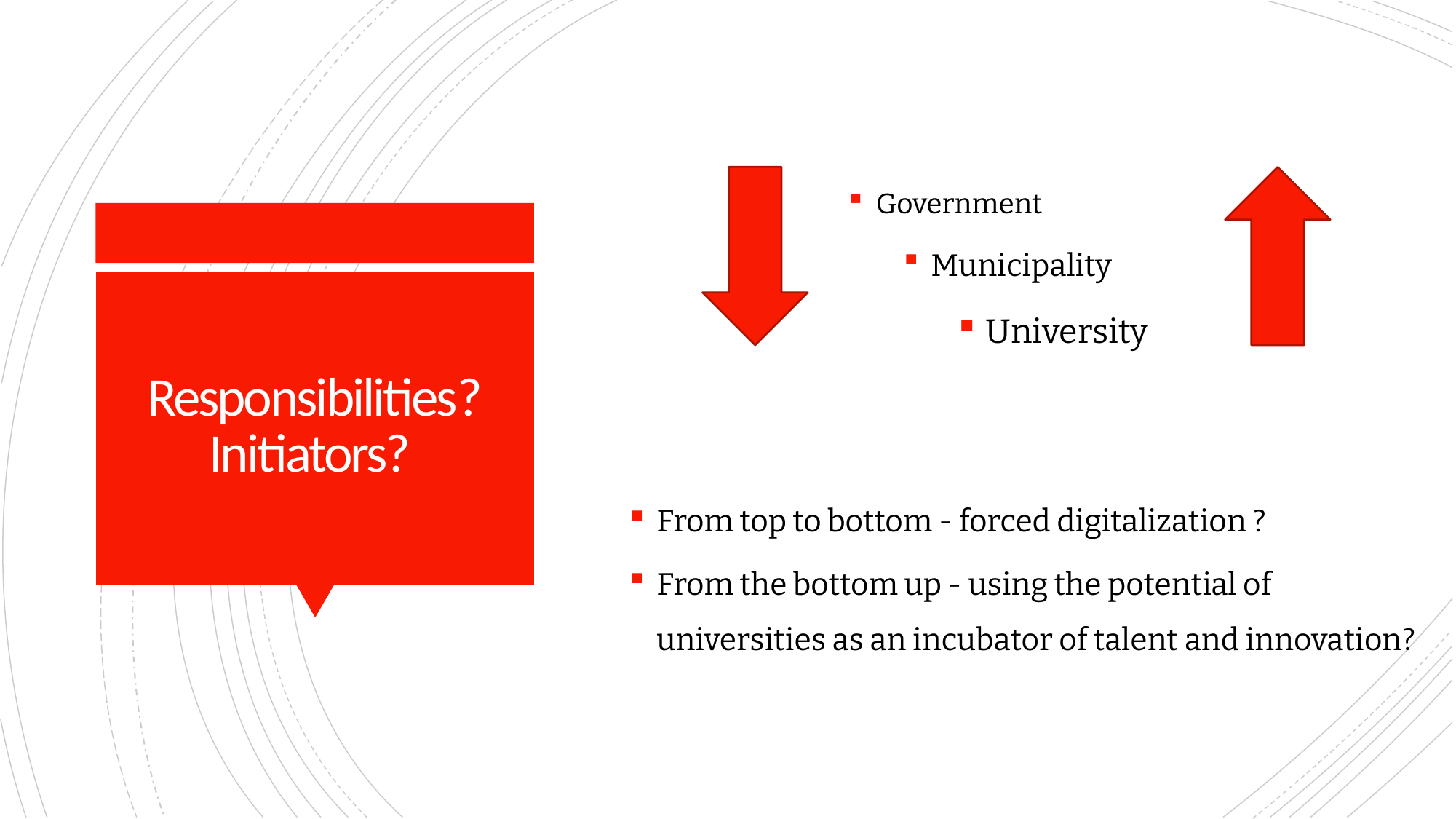

Government
Municipality
University

From top to bottom - forced digitalization ?
From the bottom up - using the potential of universities as an incubator of talent and innovation?

# Responsibilities? Initiators?